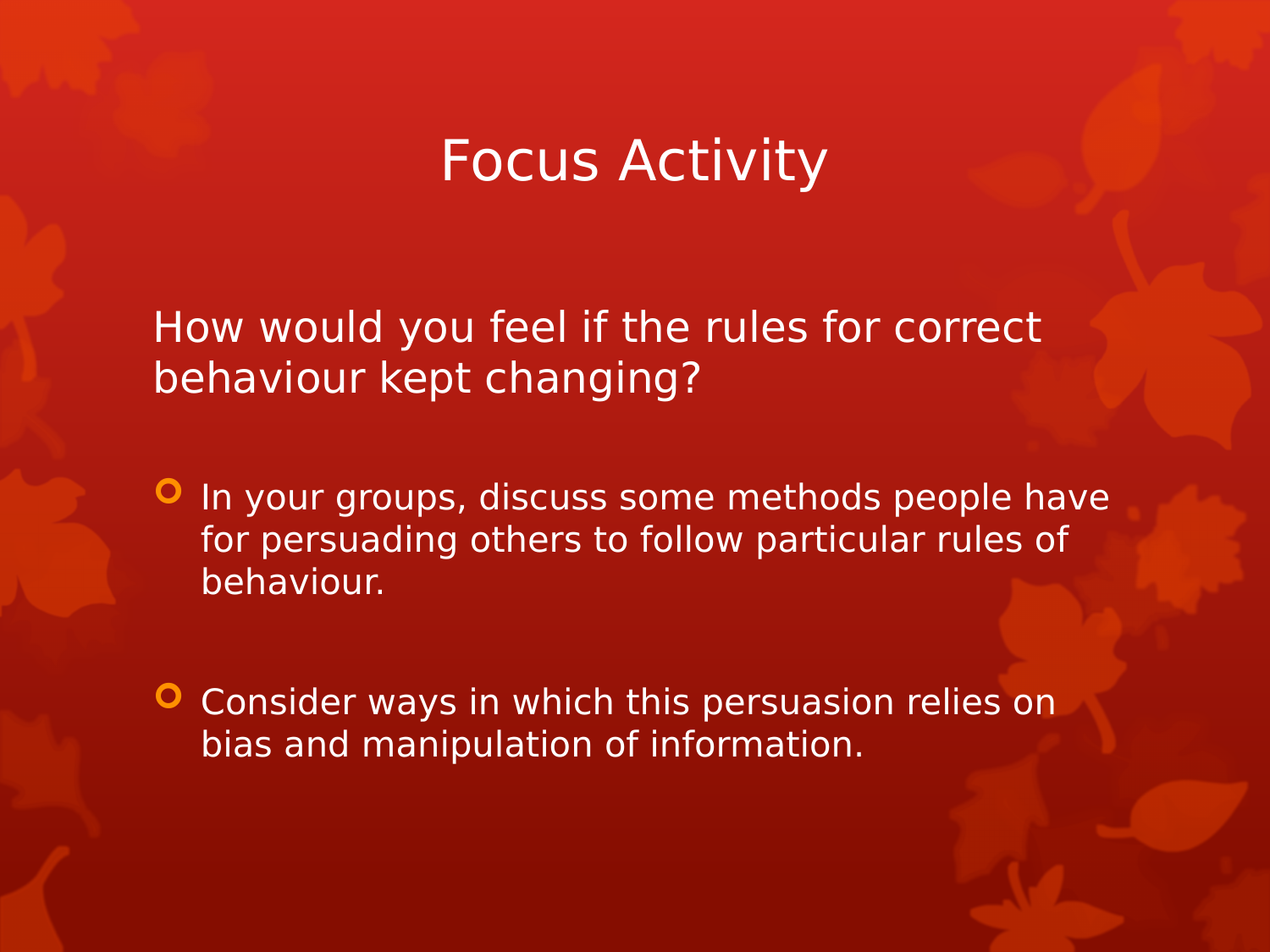

# Focus Activity
How would you feel if the rules for correct behaviour kept changing?

In your groups, discuss some methods people have for persuading others to follow particular rules of behaviour.

Consider ways in which this persuasion relies on bias and manipulation of information.